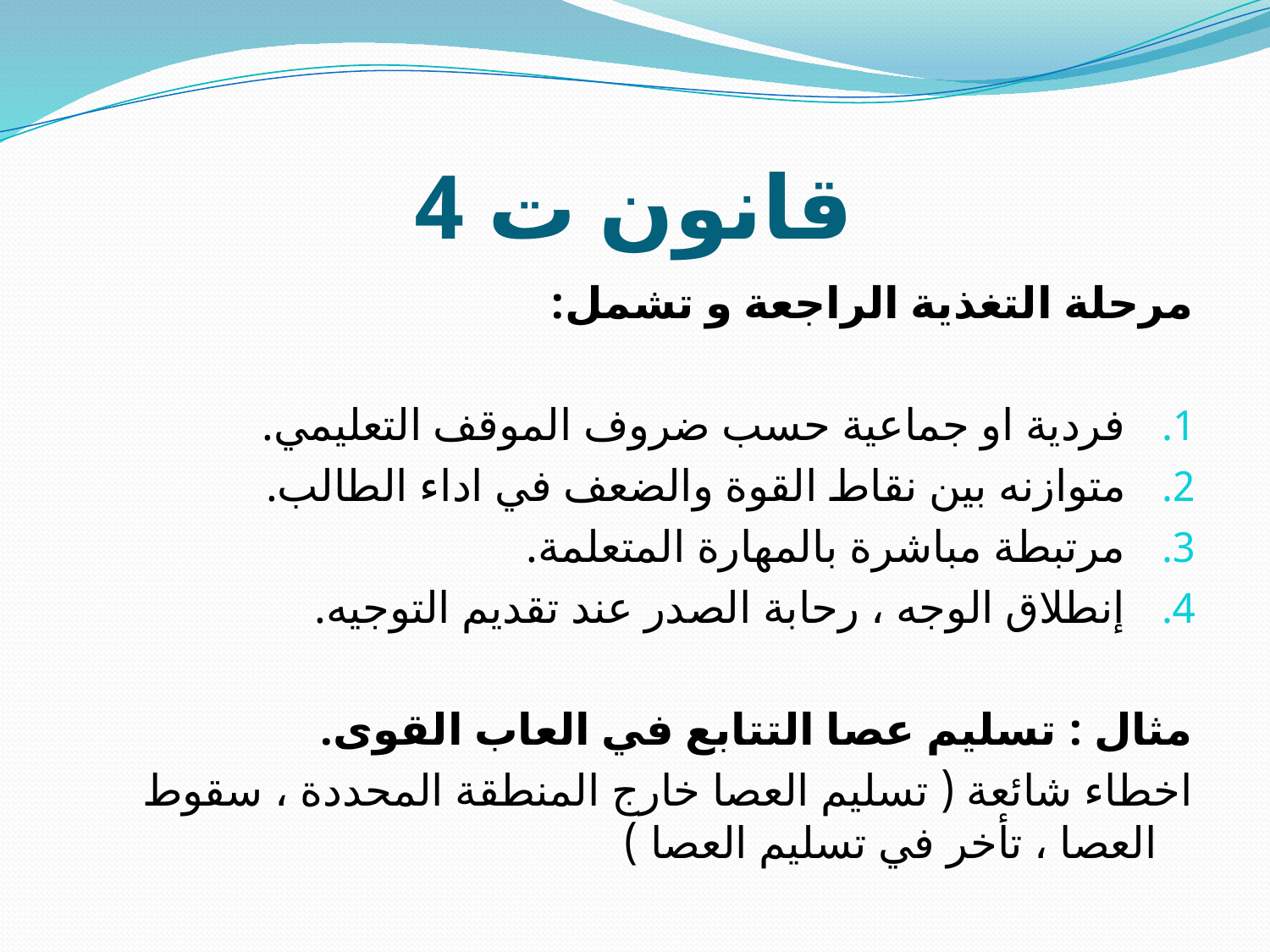

# قانون ت 4
مرحلة التغذية الراجعة و تشمل:

فردية او جماعية حسب ضروف الموقف التعليمي.
متوازنه بين نقاط القوة والضعف في اداء الطالب.
مرتبطة مباشرة بالمهارة المتعلمة.
إنطلاق الوجه ، رحابة الصدر عند تقديم التوجيه.

مثال : تسليم عصا التتابع في العاب القوى.
اخطاء شائعة ( تسليم العصا خارج المنطقة المحددة ، سقوط العصا ، تأخر في تسليم العصا )